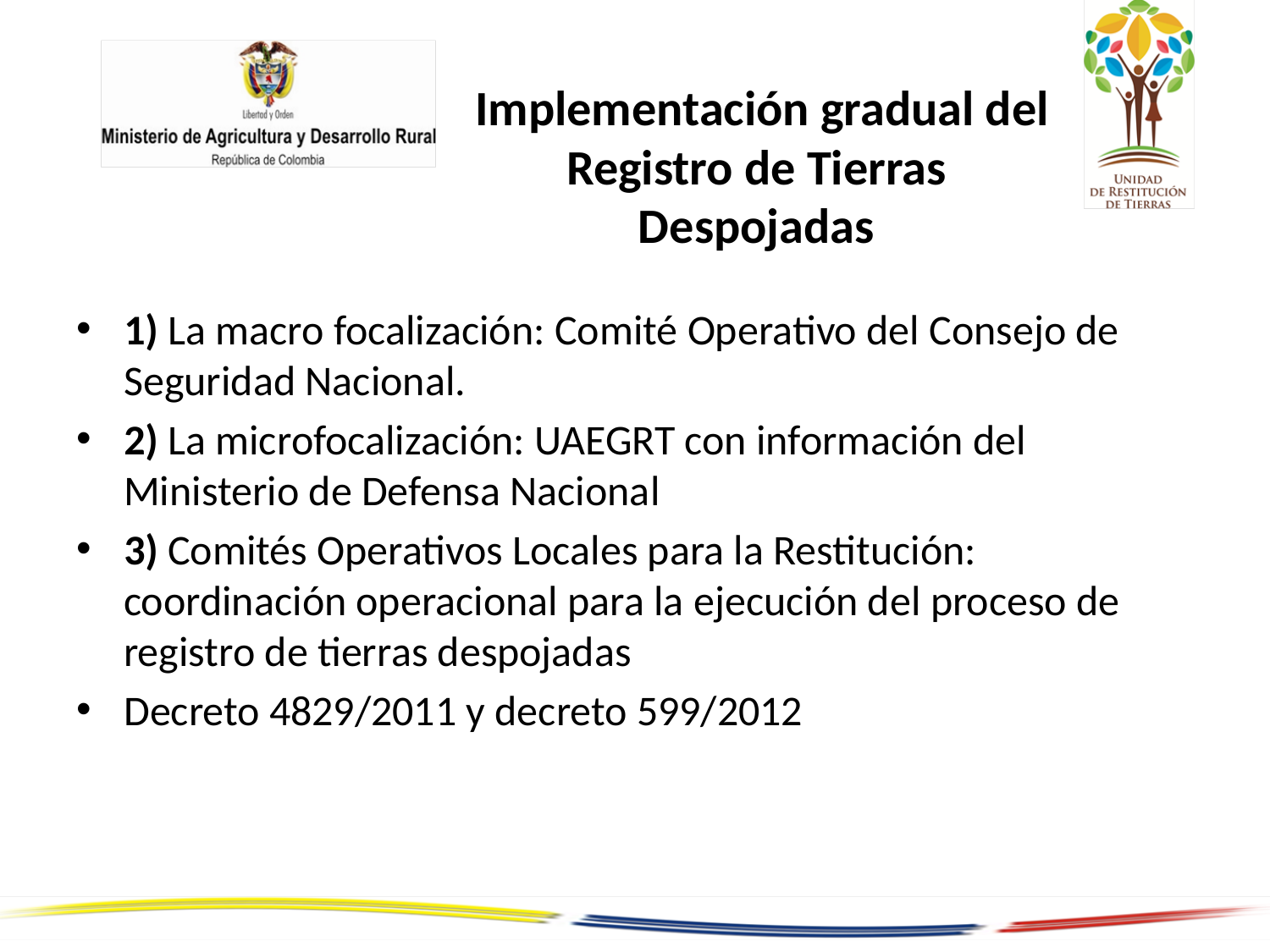

# Implementación gradual del Registro de Tierras  Despojadas
1) La macro focalización: Comité Operativo del Consejo de Seguridad Nacional.
2) La microfocalización: UAEGRT con información del Ministerio de Defensa Nacional
3) Comités Operativos Locales para la Restitución: coordinación operacional para la ejecución del proceso de registro de tierras despojadas
Decreto 4829/2011 y decreto 599/2012